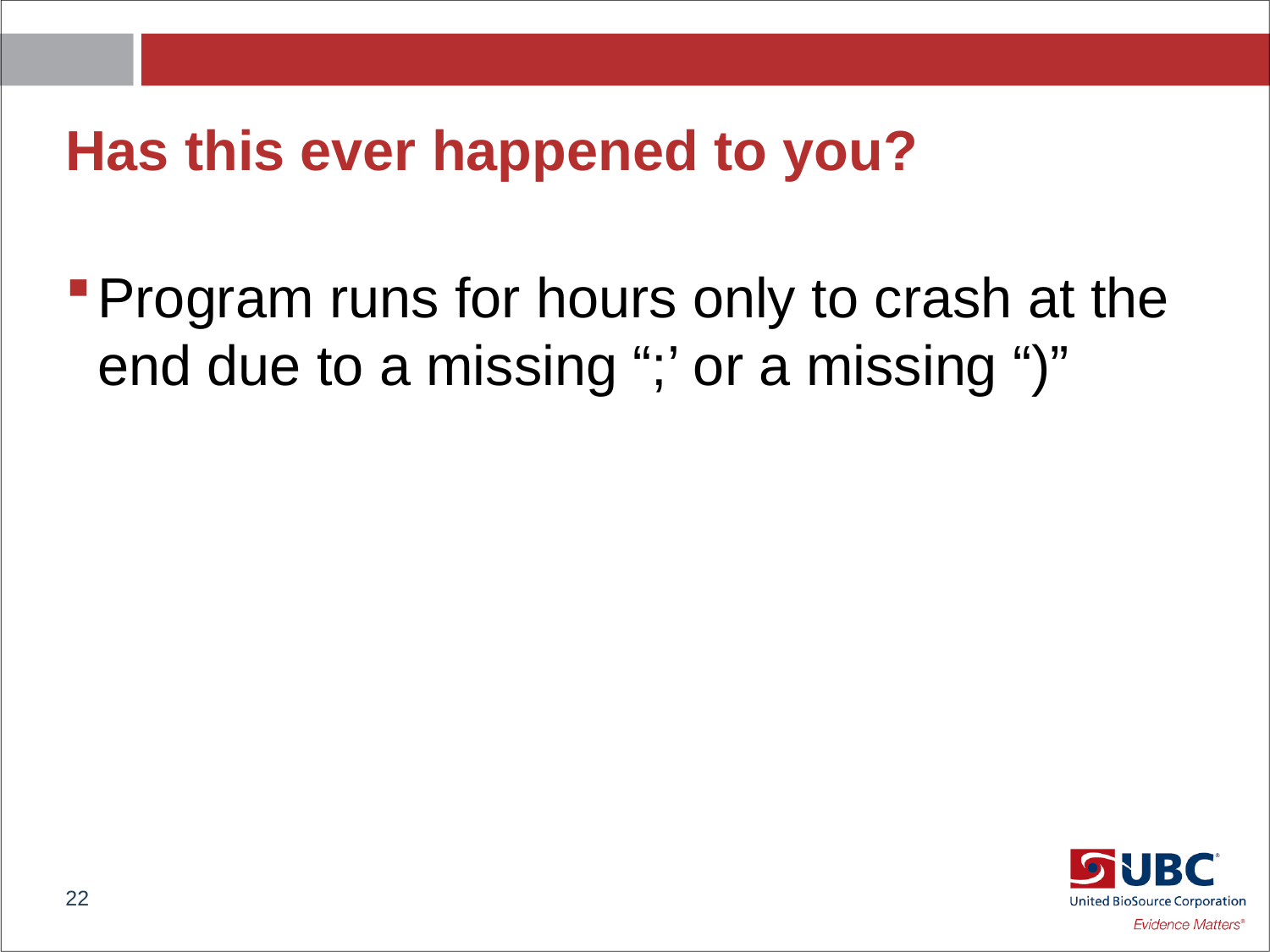

# Has this ever happened to you?

Program runs for hours only to crash at the end due to a missing “;’ or a missing “)”
22